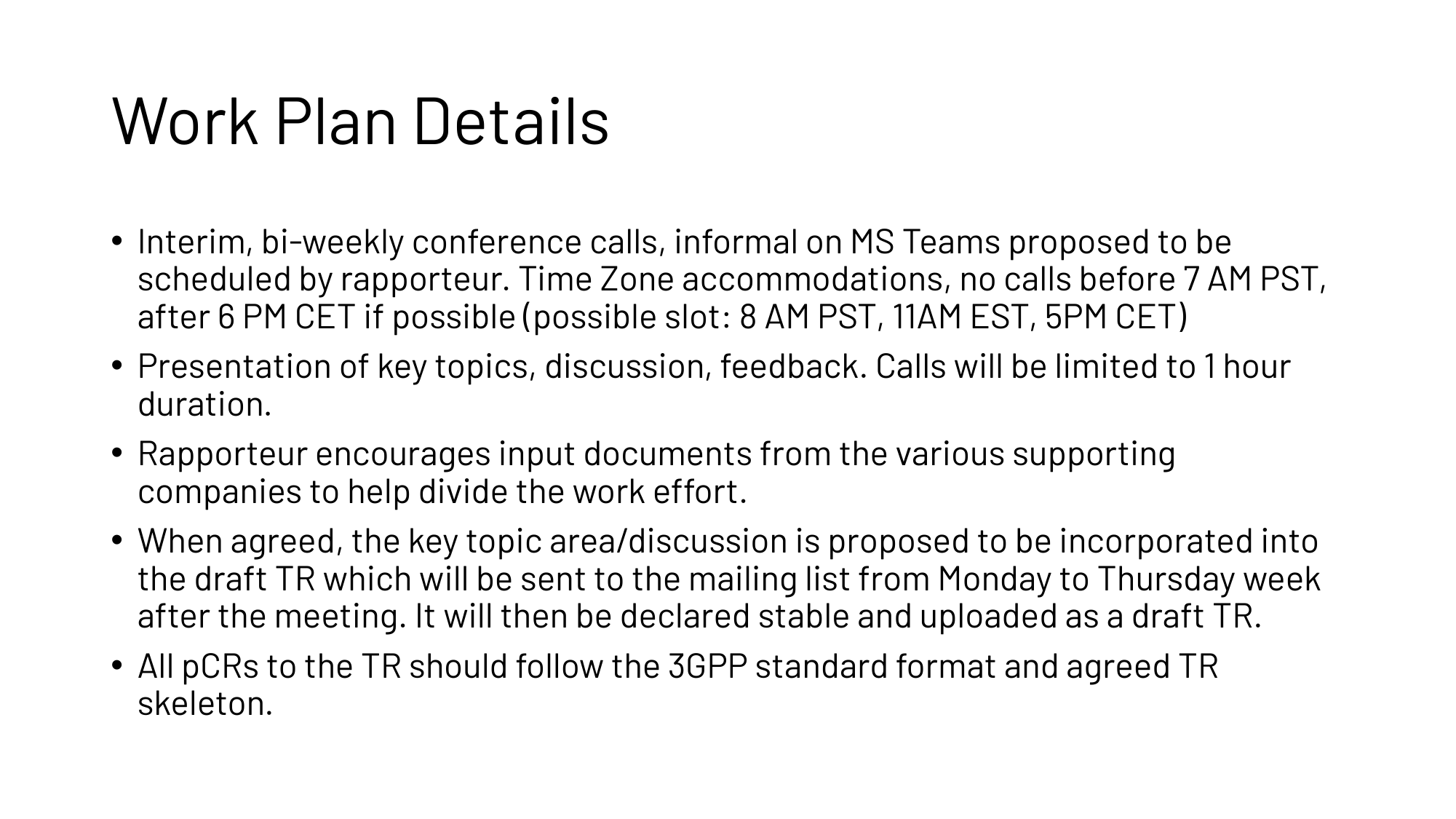

# Work Plan Details
Interim, bi-weekly conference calls, informal on MS Teams proposed to be scheduled by rapporteur. Time Zone accommodations, no calls before 7 AM PST, after 6 PM CET if possible (possible slot: 8 AM PST, 11AM EST, 5PM CET)
Presentation of key topics, discussion, feedback. Calls will be limited to 1 hour duration.
Rapporteur encourages input documents from the various supporting companies to help divide the work effort.
When agreed, the key topic area/discussion is proposed to be incorporated into the draft TR which will be sent to the mailing list from Monday to Thursday week after the meeting. It will then be declared stable and uploaded as a draft TR.
All pCRs to the TR should follow the 3GPP standard format and agreed TR skeleton.